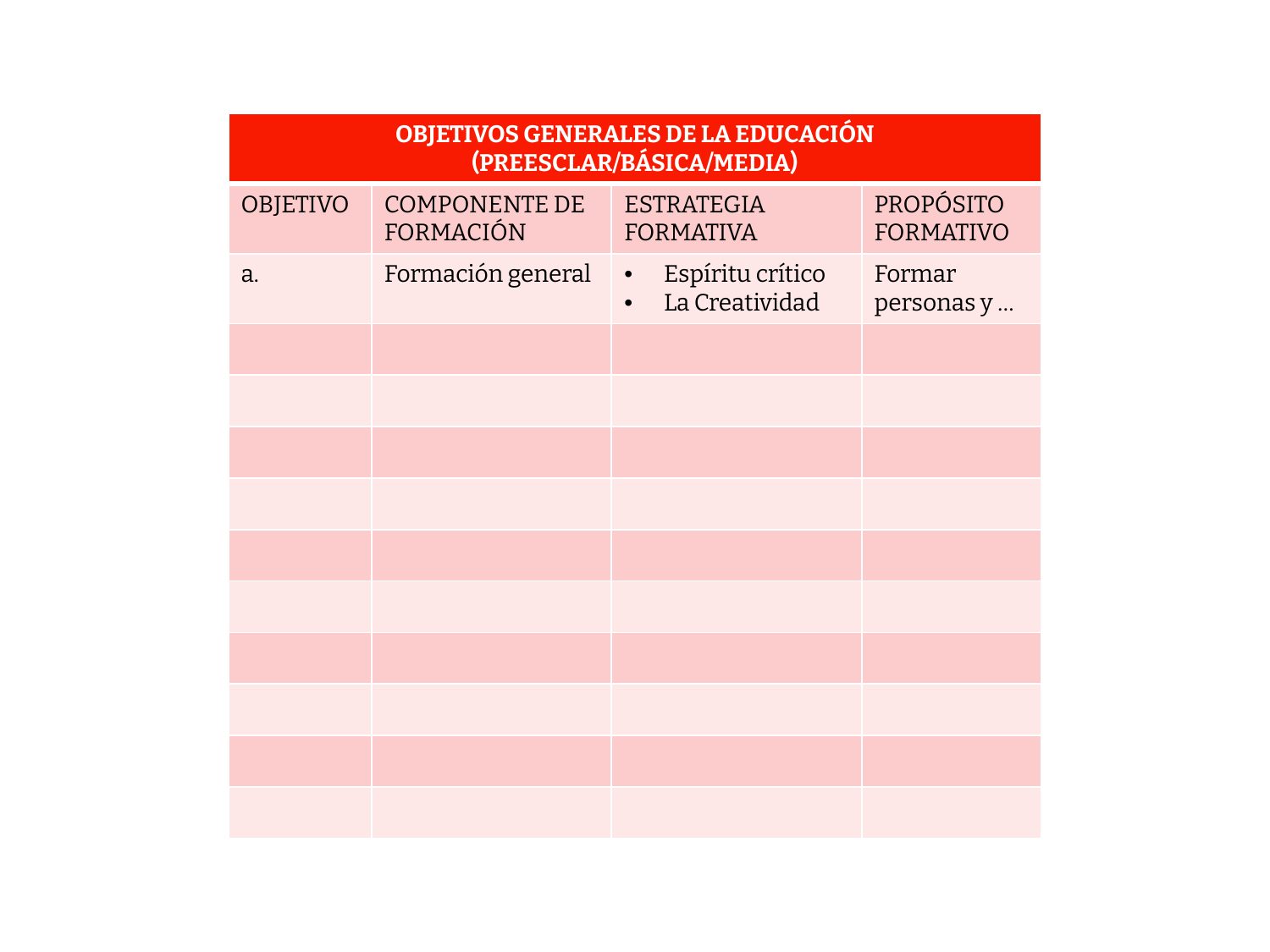

| OBJETIVOS GENERALES DE LA EDUCACIÓN (PREESCLAR/BÁSICA/MEDIA) |  |  |  |
| --- | --- | --- | --- |
| OBJETIVO | COMPONENTE DE FORMACIÓN | ESTRATEGIA FORMATIVA | PROPÓSITO FORMATIVO |
| a. | Formación general | Espíritu crítico La Creatividad | Formar personas y … |
|  |  |  |  |
|  |  |  |  |
|  |  |  |  |
|  |  |  |  |
|  |  |  |  |
|  |  |  |  |
|  |  |  |  |
|  |  |  |  |
|  |  |  |  |
|  |  |  |  |